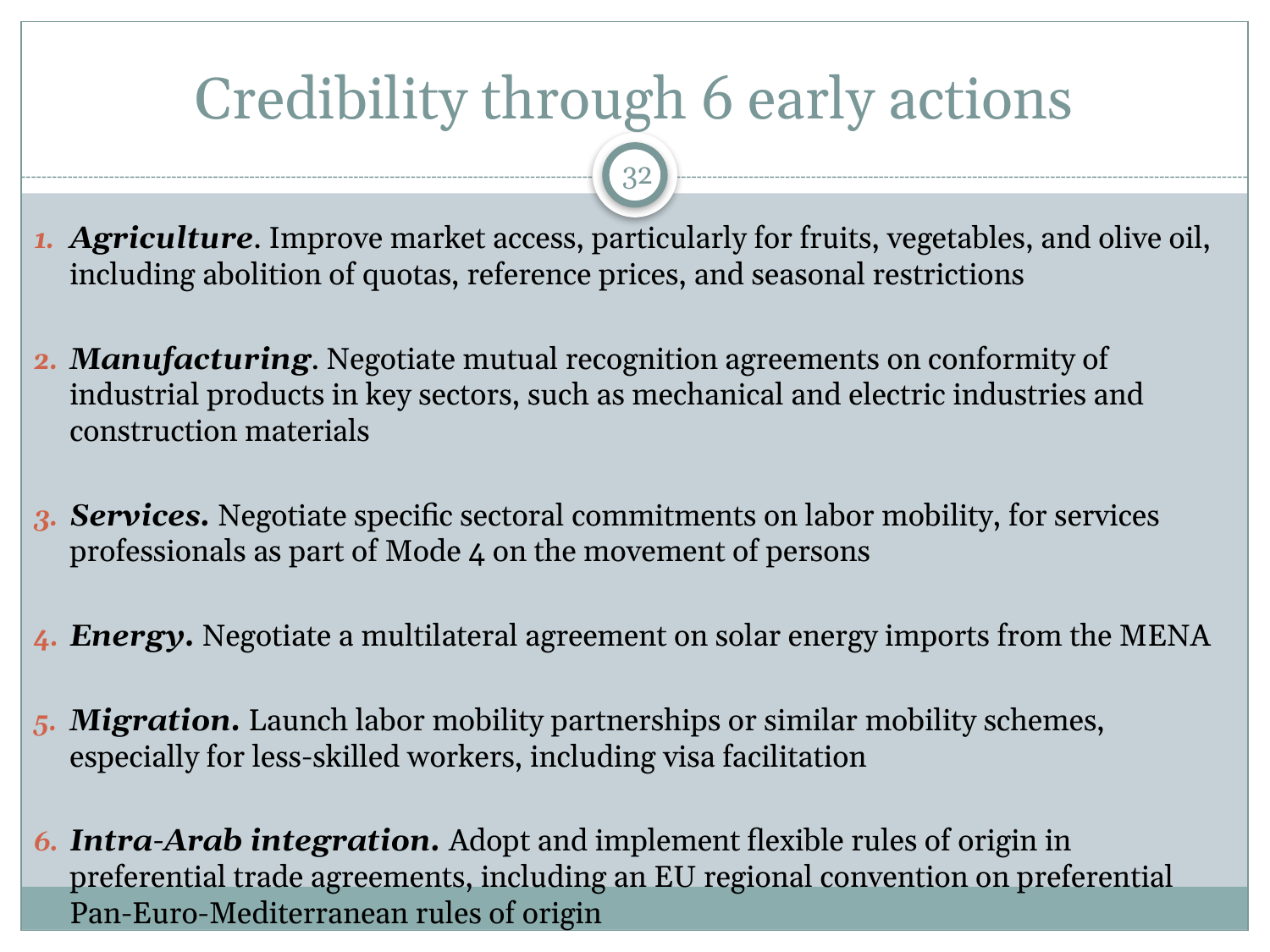

# Credibility through 6 early actions
32
Agriculture. Improve market access, particularly for fruits, vegetables, and olive oil, including abolition of quotas, reference prices, and seasonal restrictions

Manufacturing. Negotiate mutual recognition agreements on conformity of industrial products in key sectors, such as mechanical and electric industries and construction materials

Services. Negotiate specific sectoral commitments on labor mobility, for services professionals as part of Mode 4 on the movement of persons

Energy. Negotiate a multilateral agreement on solar energy imports from the MENA

Migration. Launch labor mobility partnerships or similar mobility schemes, especially for less-skilled workers, including visa facilitation

Intra-Arab integration. Adopt and implement flexible rules of origin in preferential trade agreements, including an EU regional convention on preferential Pan-Euro-Mediterranean rules of origin